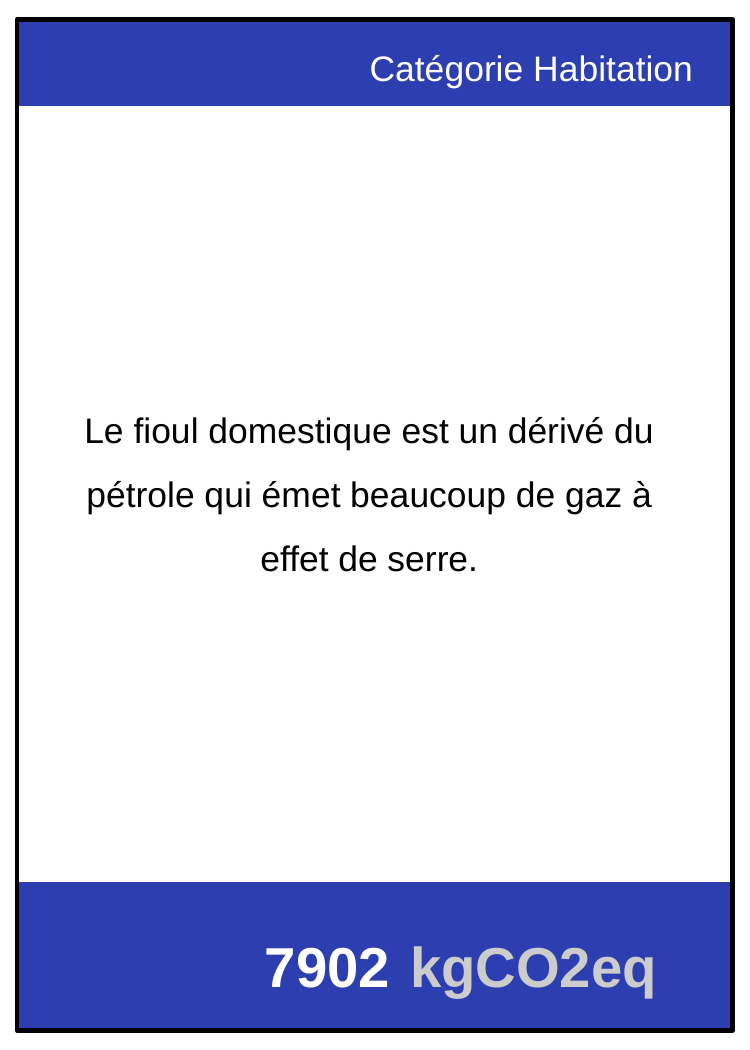

Catégorie Habitation

Le fioul domestique est un dérivé du pétrole qui émet beaucoup de gaz à effet de serre.

7902
kgCO2eq